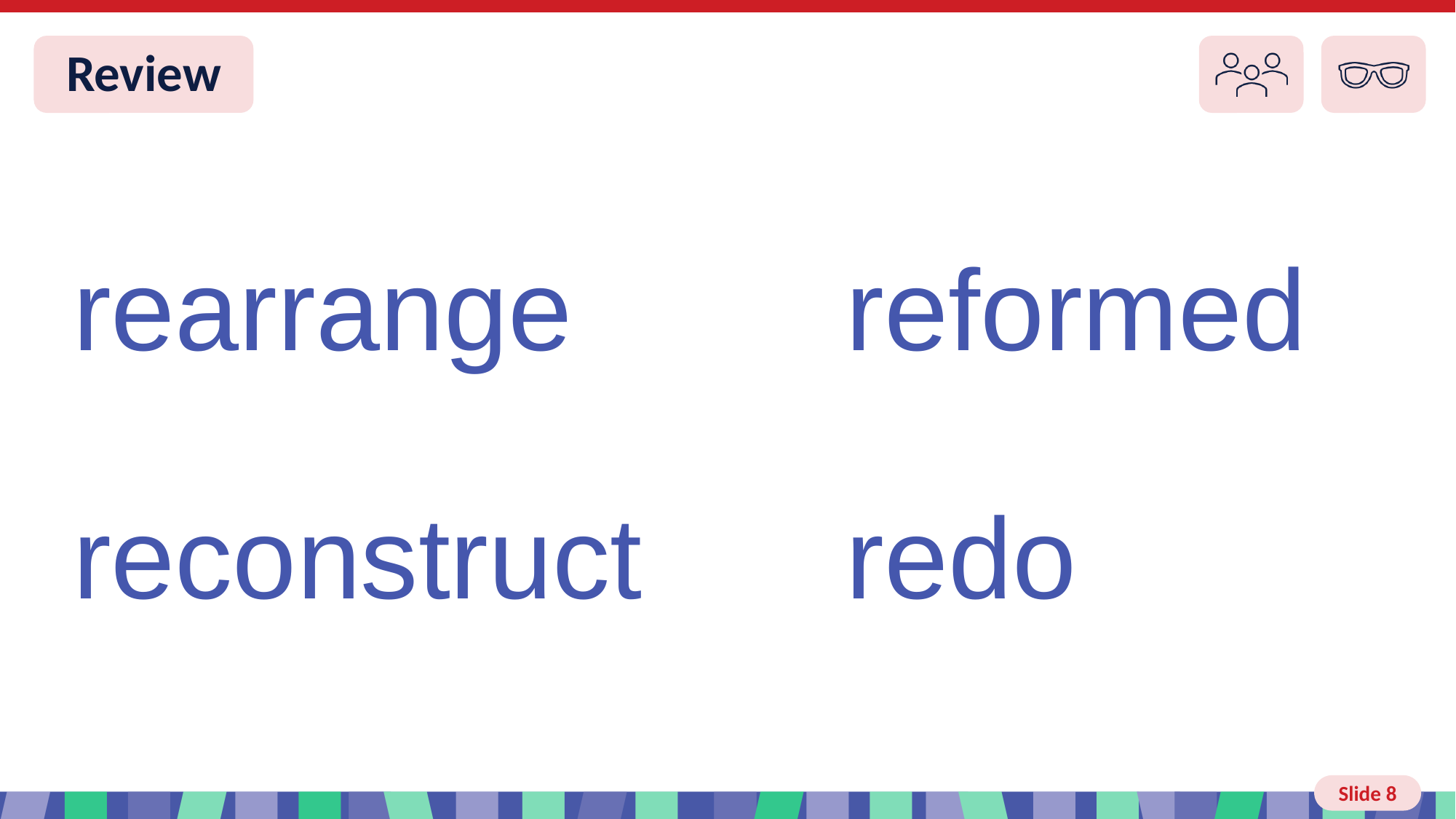

Slide 8 Review You do
reformed
rearrange

redo
reconstruct